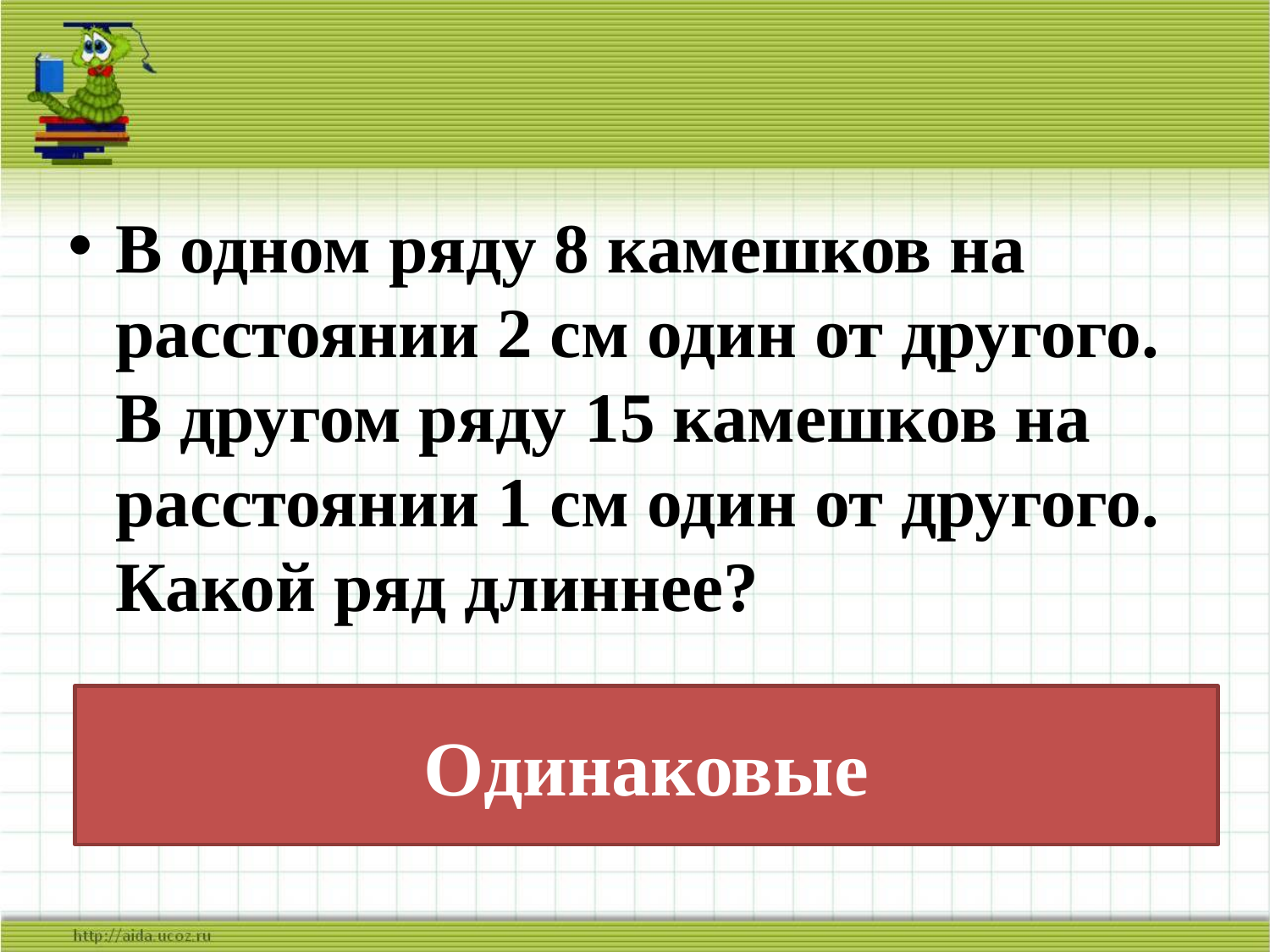

В одном ряду 8 камешков на расстоянии 2 см один от другого. В другом ряду 15 камешков на расстоянии 1 см один от другого. Какой ряд длиннее?
# Одинаковые